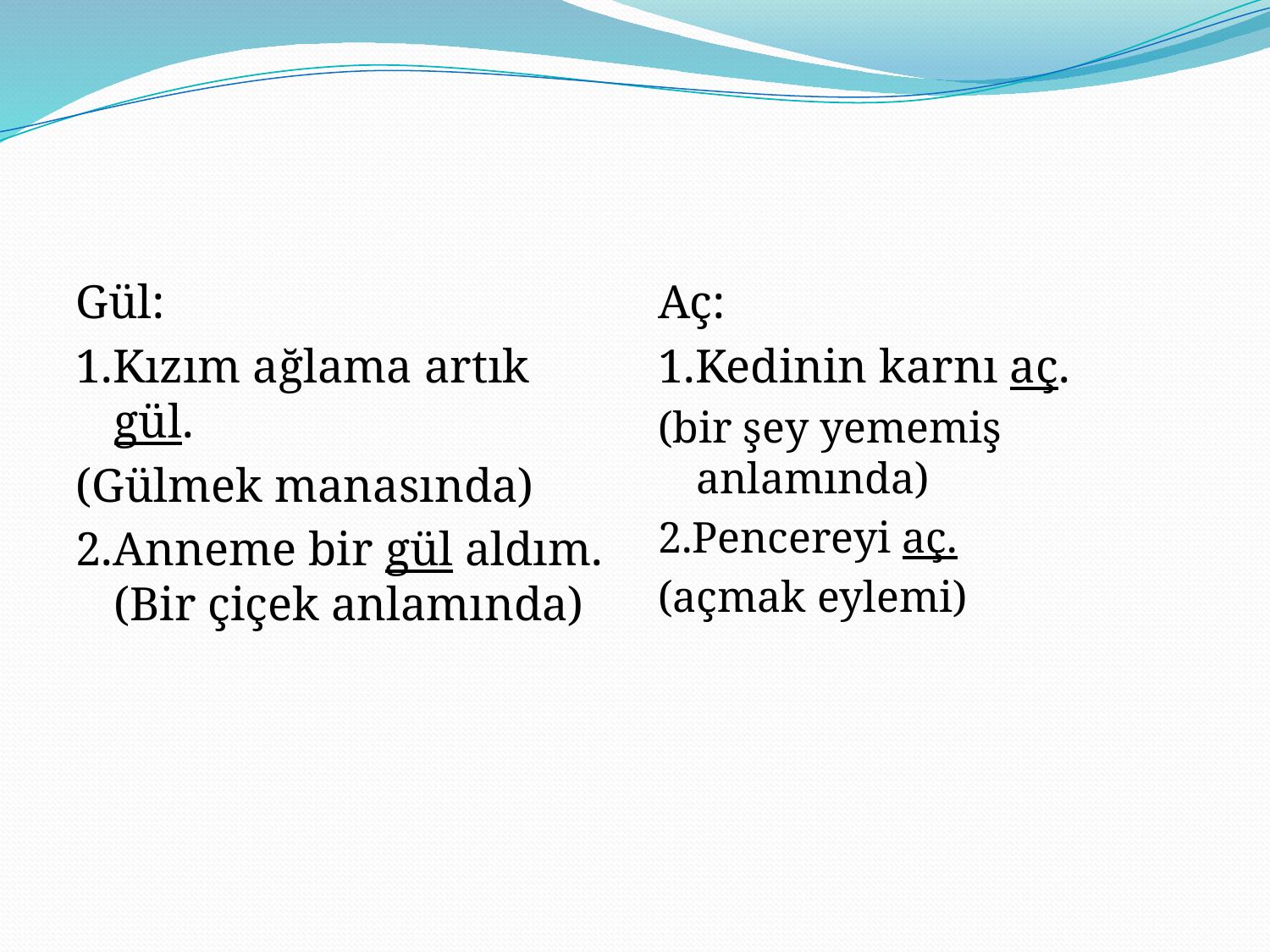

#
Gül:
1.Kızım ağlama artık gül.
(Gülmek manasında)
2.Anneme bir gül aldım. (Bir çiçek anlamında)

Aç:
1.Kedinin karnı aç.
(bir şey yememiş anlamında)
2.Pencereyi aç.
(açmak eylemi)